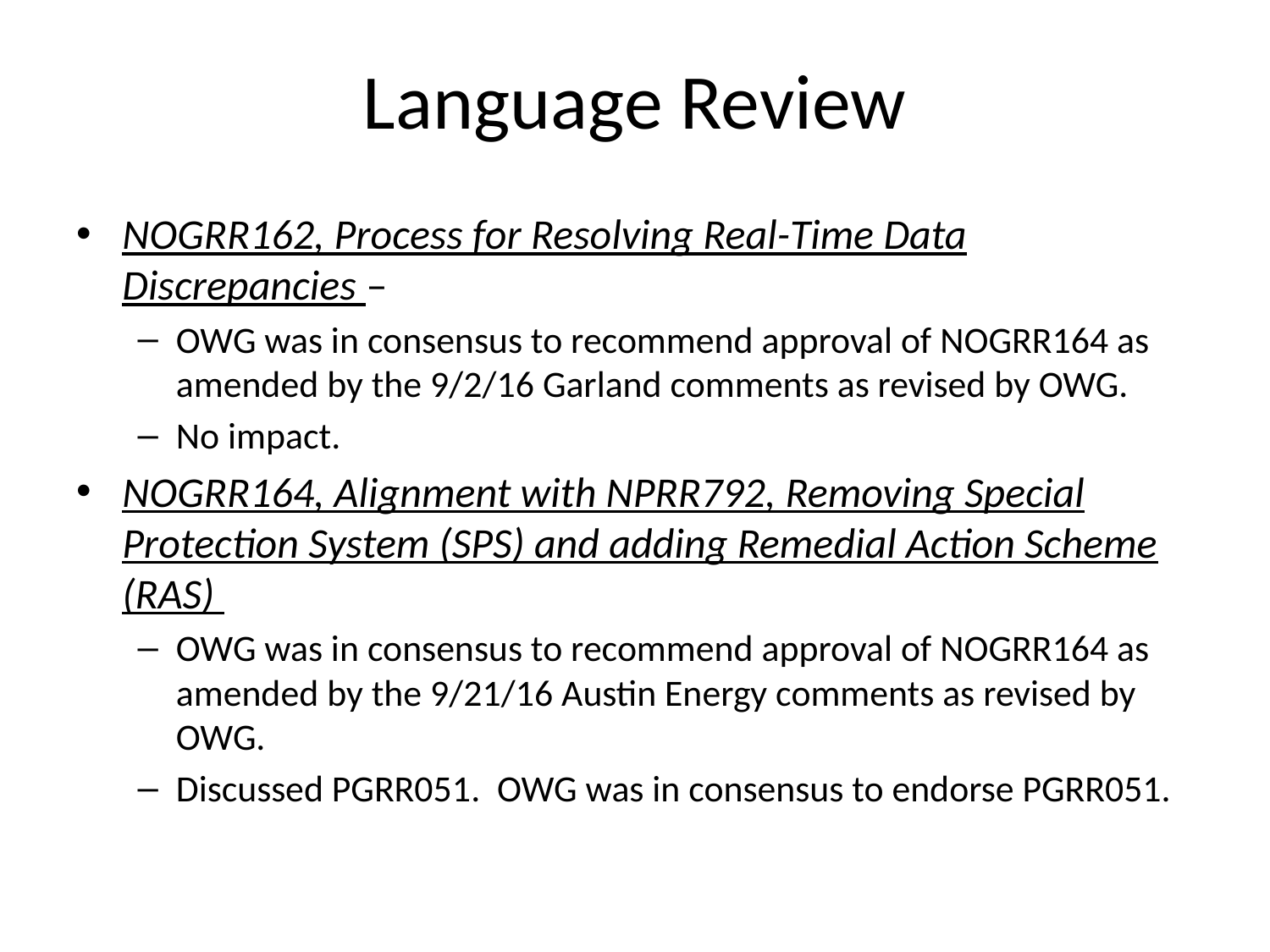

# Language Review
NOGRR162, Process for Resolving Real-Time Data Discrepancies –
OWG was in consensus to recommend approval of NOGRR164 as amended by the 9/2/16 Garland comments as revised by OWG.
No impact.
NOGRR164, Alignment with NPRR792, Removing Special Protection System (SPS) and adding Remedial Action Scheme (RAS)
OWG was in consensus to recommend approval of NOGRR164 as amended by the 9/21/16 Austin Energy comments as revised by OWG.
Discussed PGRR051.  OWG was in consensus to endorse PGRR051.